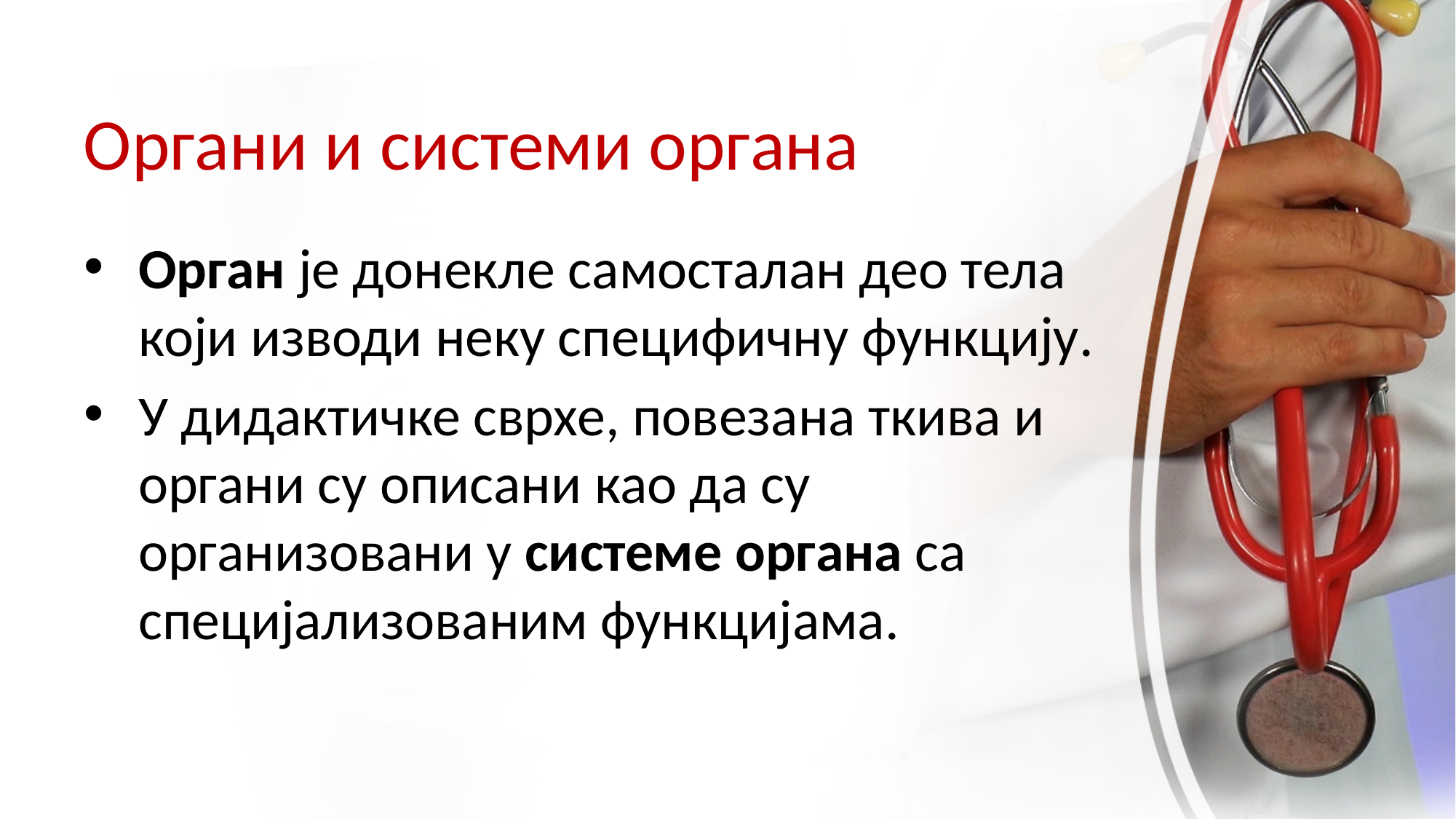

# Органи и системи органа
Орган је донекле самосталан део тела који изводи неку специфичну функцију.
У дидактичке сврхе, повезана ткива и органи су описани као да су организовани у системе органа са специјализованим функцијама.